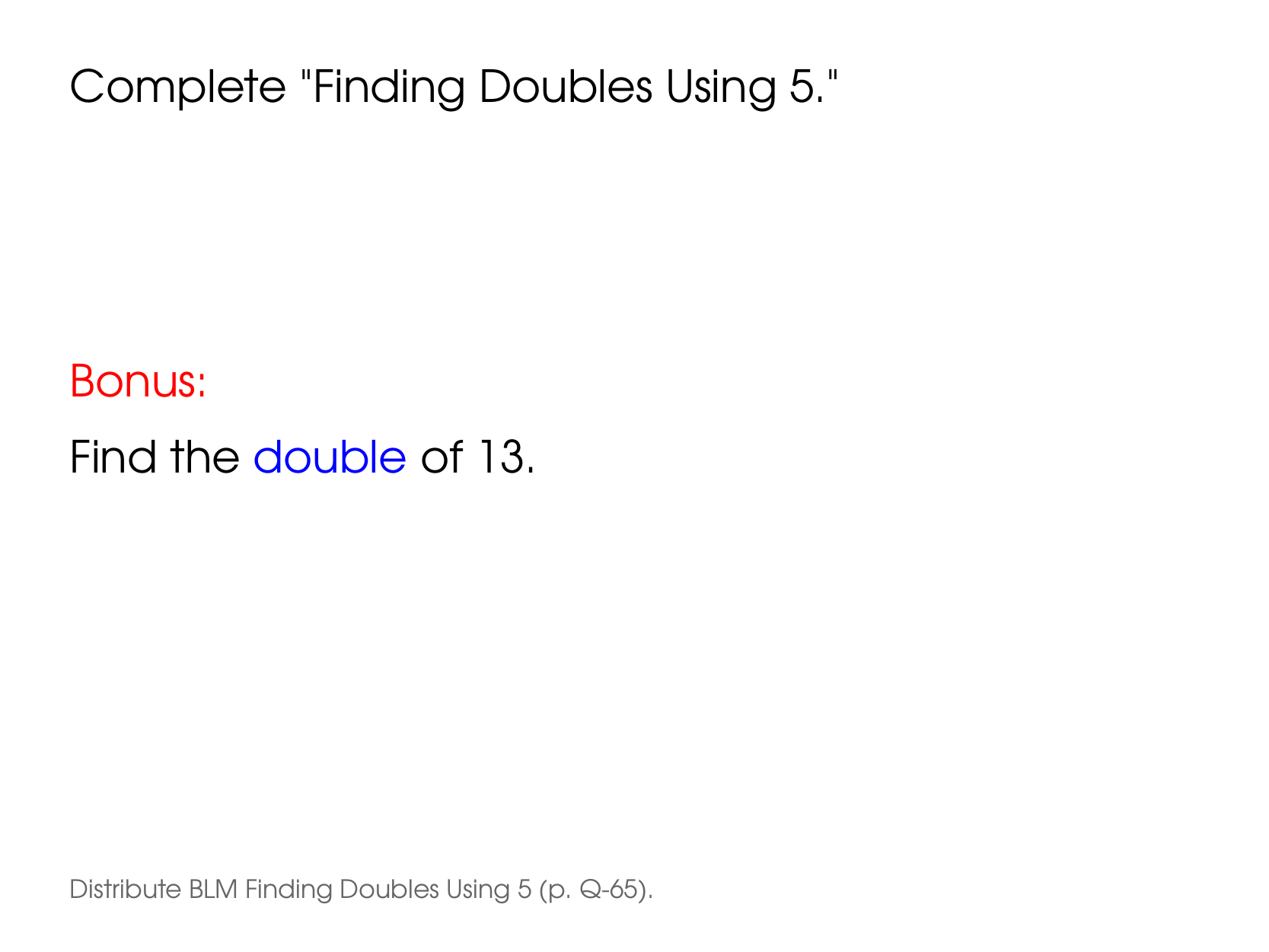

Complete "Finding Doubles Using 5."
Bonus:
Find the double of 13.
Distribute BLM Finding Doubles Using 5 (p. Q-65).